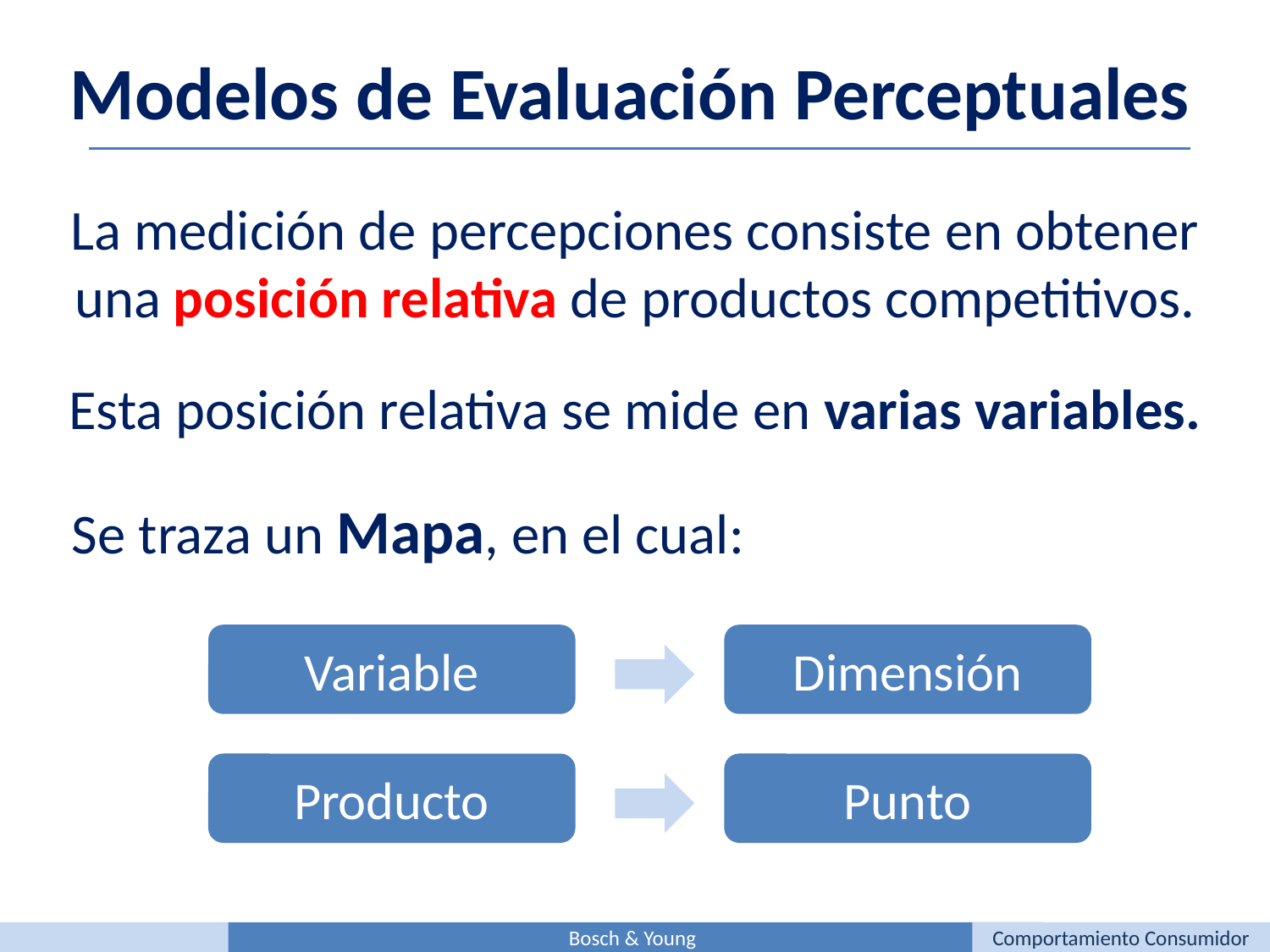

Modelos de Evaluación Perceptuales
La medición de percepciones consiste en obtener una posición relativa de productos competitivos.
Esta posición relativa se mide en varias variables.
Se traza un Mapa, en el cual:
Variable
Dimensión

Producto
Punto

Bosch & Young
Comportamiento Consumidor